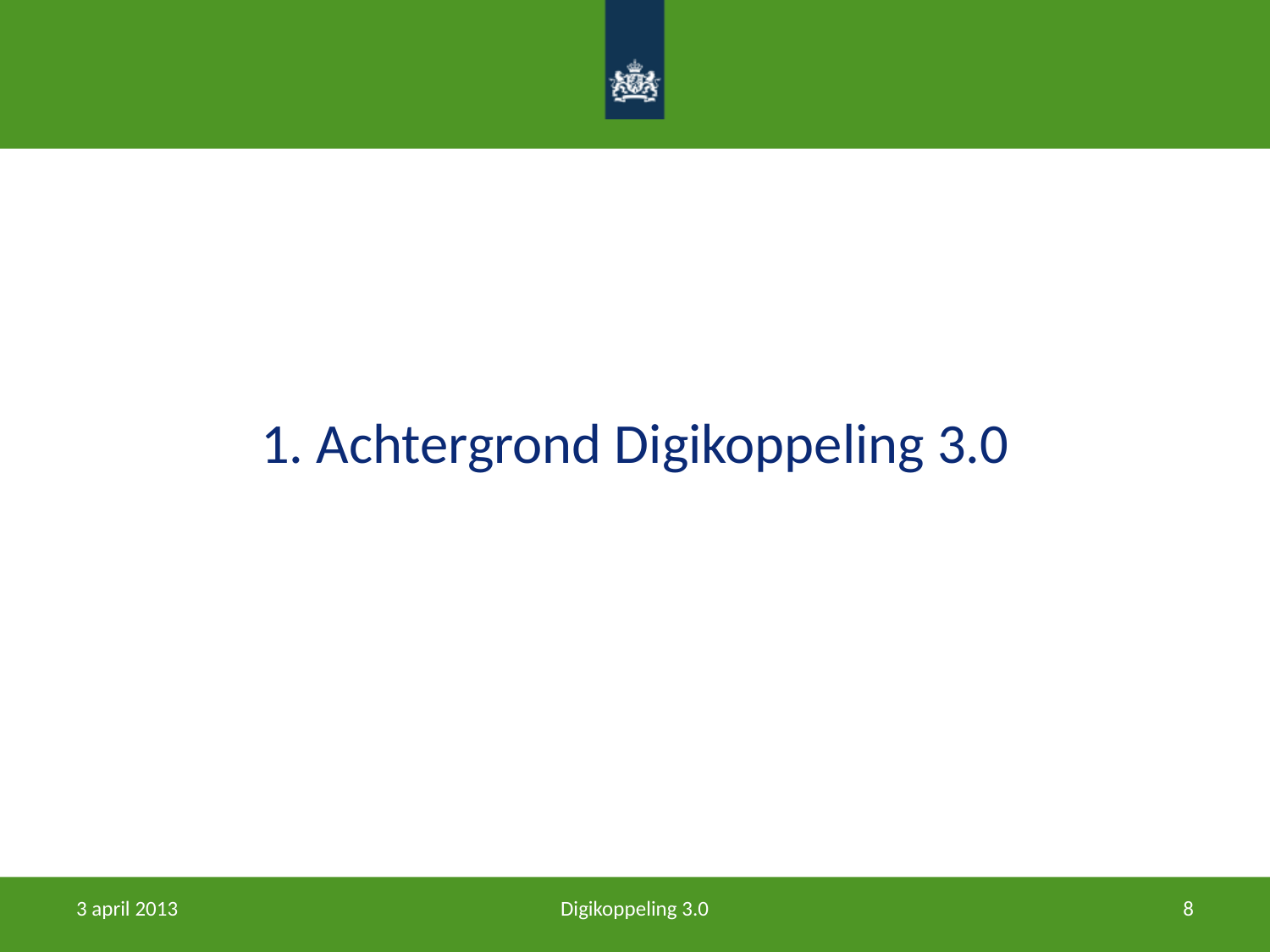

#

1. Achtergrond Digikoppeling 3.0

3 april 2013
Digikoppeling 3.0
8